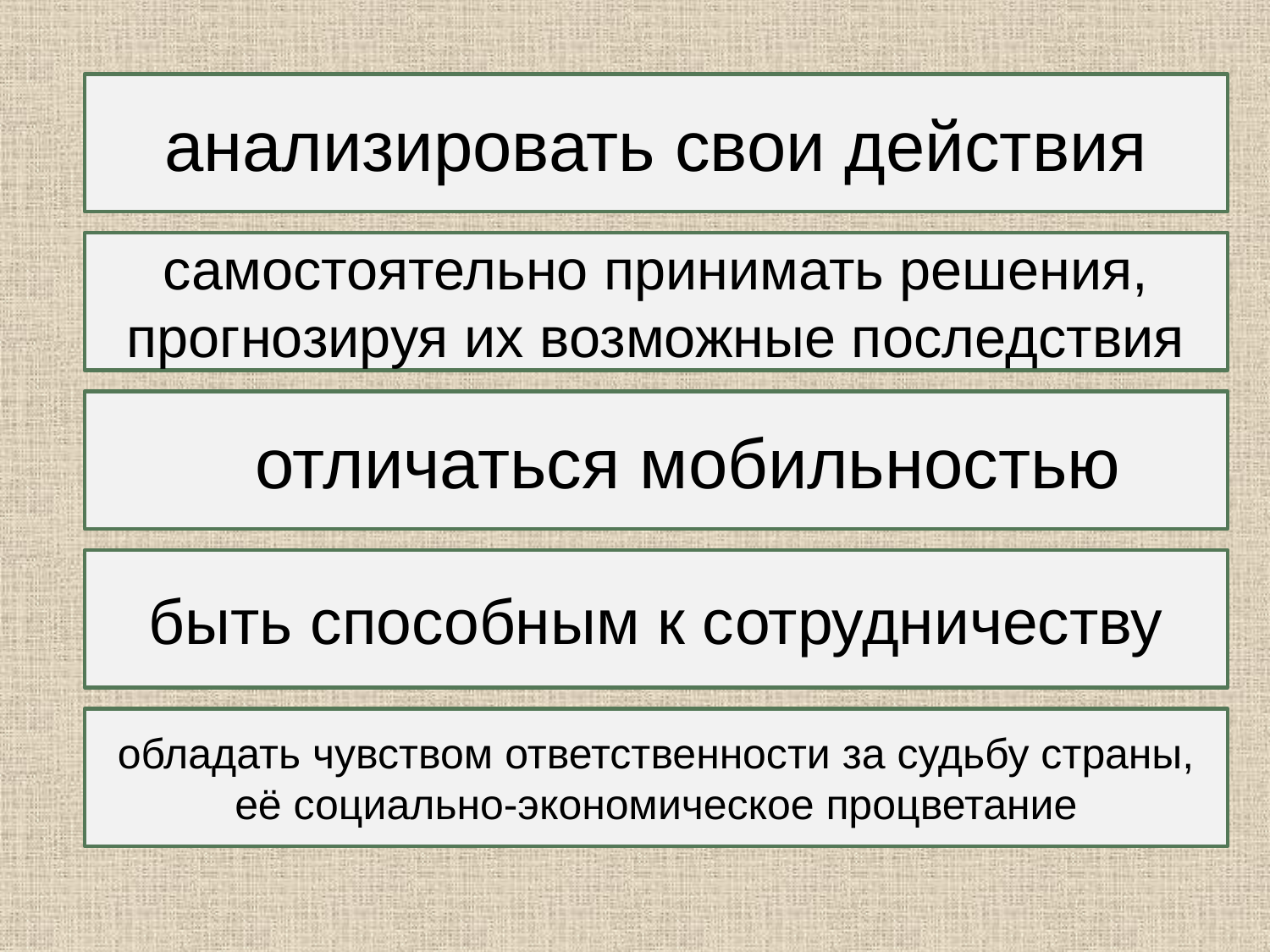

анализировать свои действия
самостоятельно принимать решения, прогнозируя их возможные последствия
отличаться мобильностью
быть способным к сотрудничеству
обладать чувством ответственности за судьбу страны, её социально-экономическое процветание